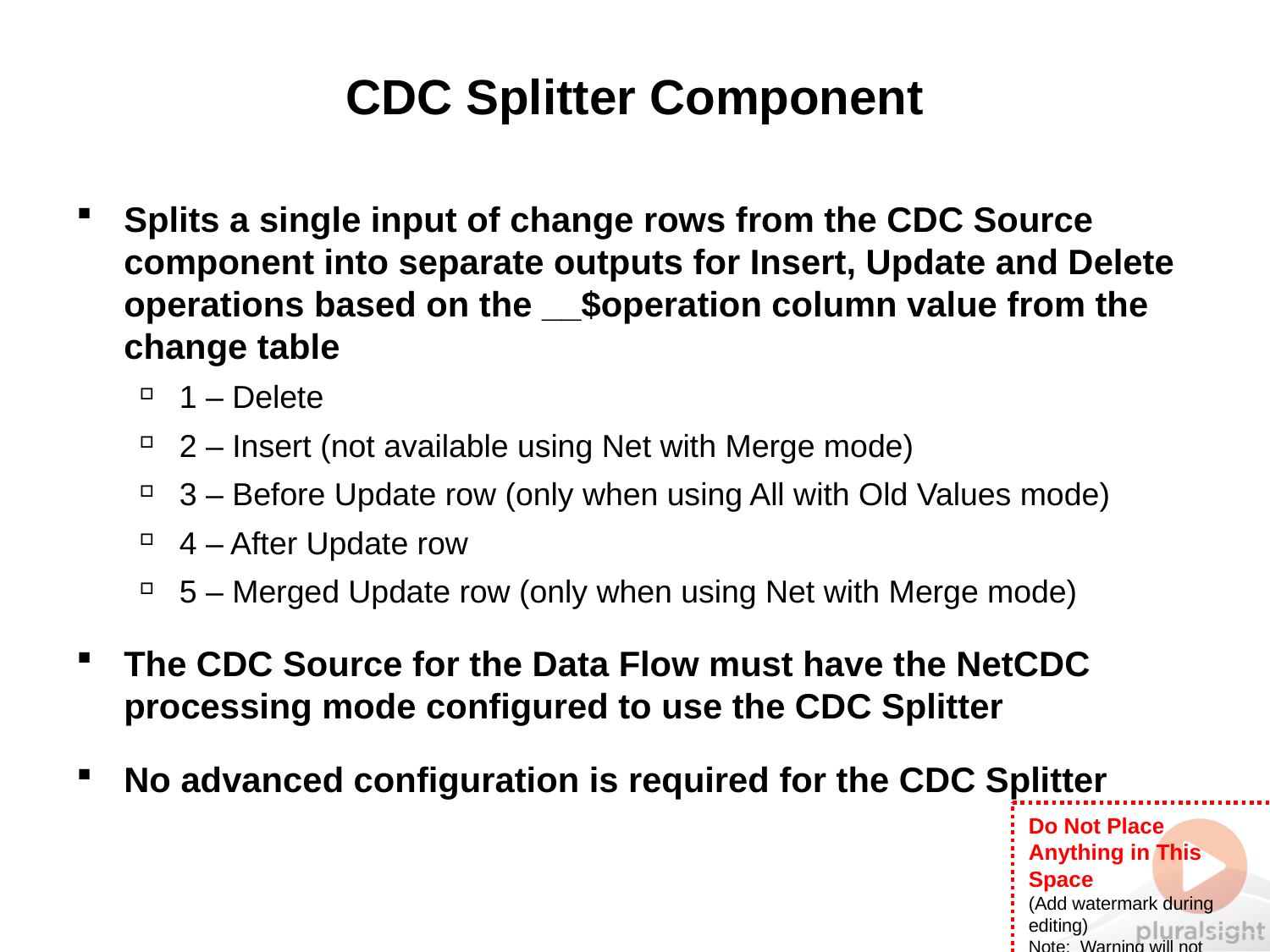

# CDC Splitter Component
Splits a single input of change rows from the CDC Source component into separate outputs for Insert, Update and Delete operations based on the __$operation column value from the change table
1 – Delete
2 – Insert (not available using Net with Merge mode)
3 – Before Update row (only when using All with Old Values mode)
4 – After Update row
5 – Merged Update row (only when using Net with Merge mode)
The CDC Source for the Data Flow must have the NetCDC processing mode configured to use the CDC Splitter
No advanced configuration is required for the CDC Splitter